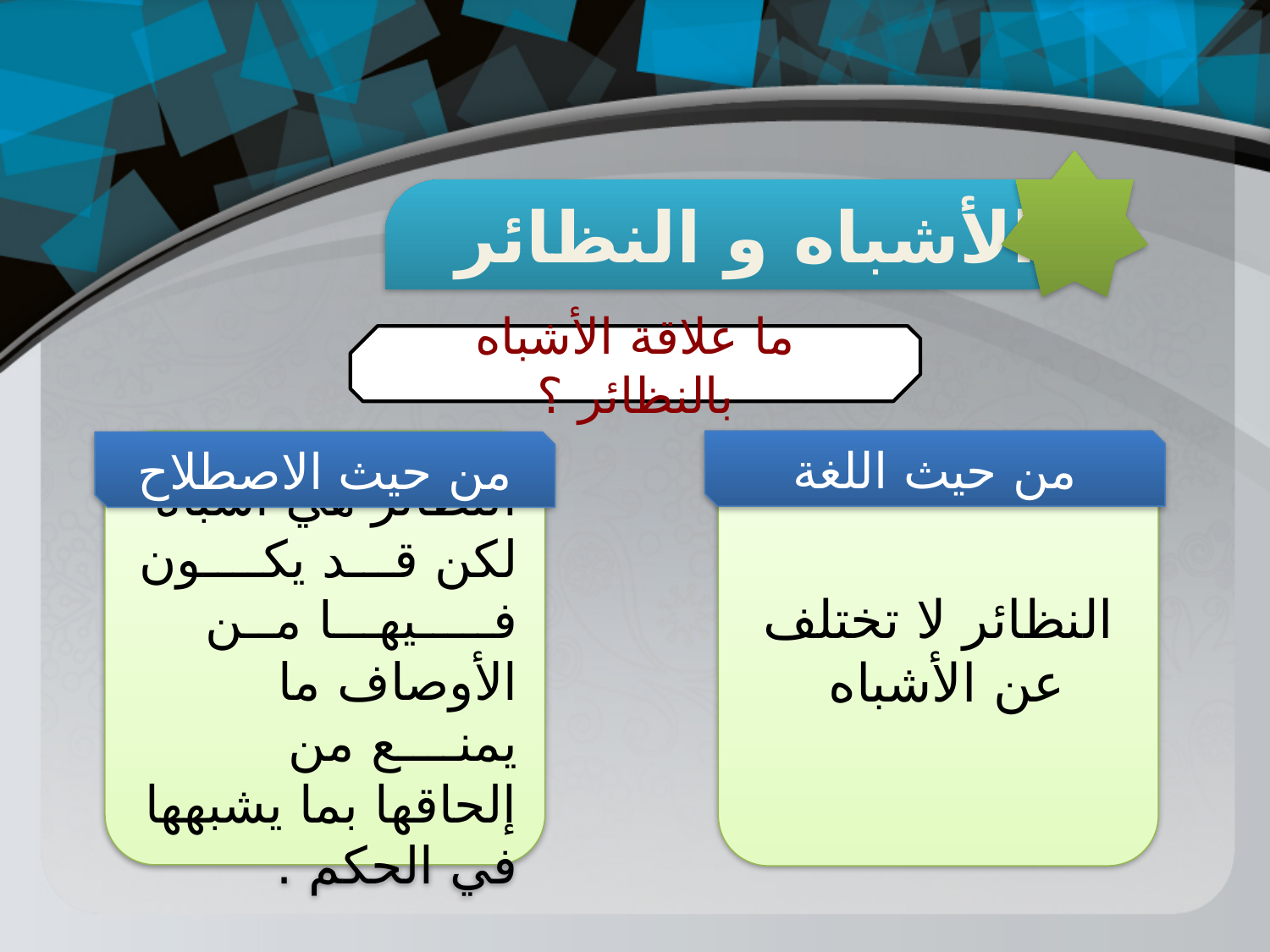

الأشباه و النظائر
ما علاقة الأشباه بالنظائر ؟

النظائر هي أشباه لكن قـــد يكــــون فـــــيهـــا مــن الأوصاف ما يمنــــع من إلحاقها بما يشبهها في الحكم .
من حيث اللغة
من حيث الاصطلاح
النظائر لا تختلف عن الأشباه